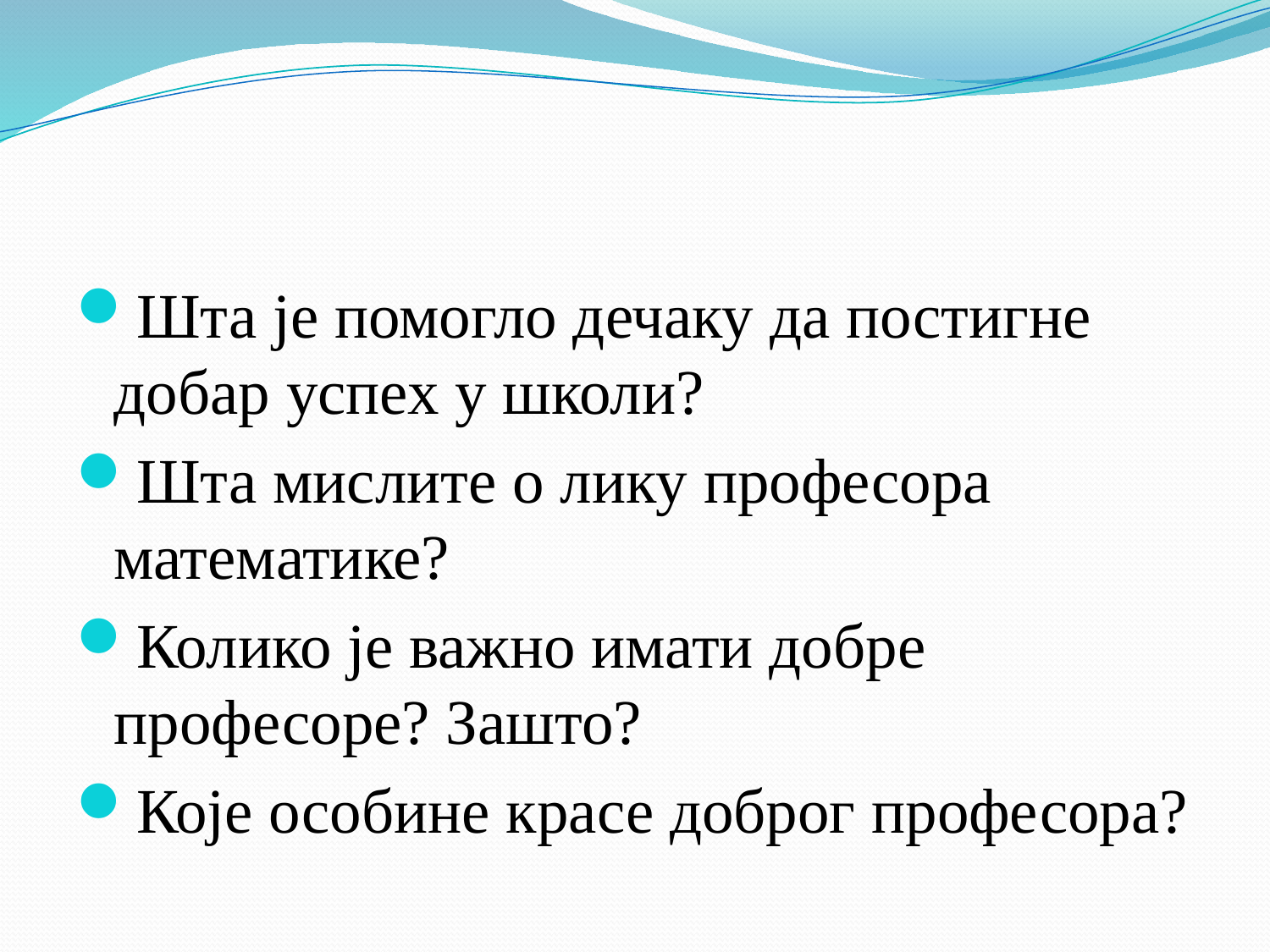

#
Шта је помогло дечаку да постигне добар успех у школи?
Шта мислите о лику професора математике?
Колико је важно имати добре професоре? Зашто?
Које особине красе доброг професора?